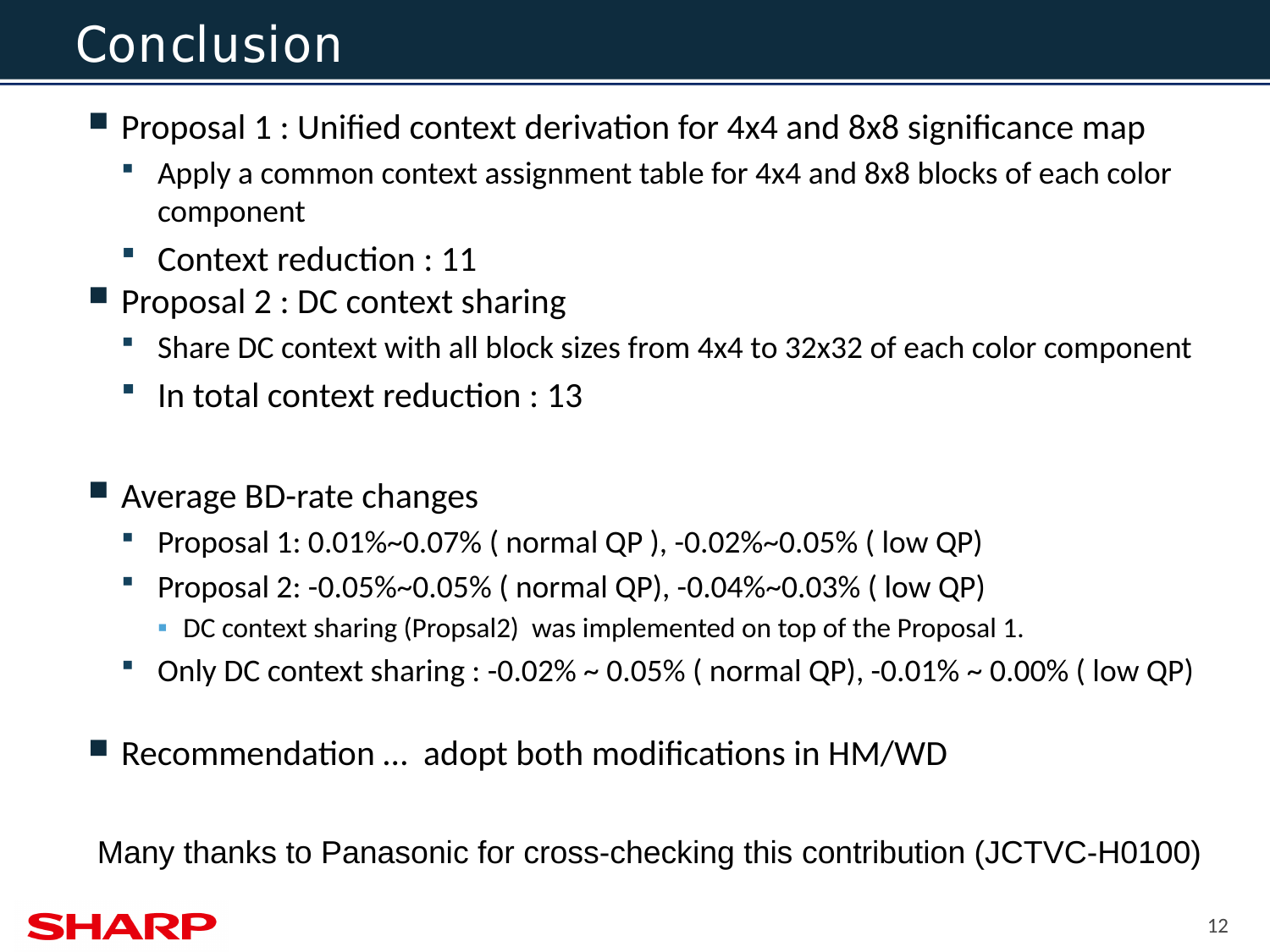

# Conclusion
Proposal 1 : Unified context derivation for 4x4 and 8x8 significance map
Apply a common context assignment table for 4x4 and 8x8 blocks of each color component
Context reduction : 11
Proposal 2 : DC context sharing
Share DC context with all block sizes from 4x4 to 32x32 of each color component
In total context reduction : 13

Average BD-rate changes
Proposal 1: 0.01%~0.07% ( normal QP ), -0.02%~0.05% ( low QP)
Proposal 2: -0.05%~0.05% ( normal QP), -0.04%~0.03% ( low QP)
DC context sharing (Propsal2)  was implemented on top of the Proposal 1.
Only DC context sharing : -0.02% ~ 0.05% ( normal QP), -0.01% ~ 0.00% ( low QP)

Recommendation …  adopt both modifications in HM/WD
Many thanks to Panasonic for cross-checking this contribution (JCTVC-H0100)
12